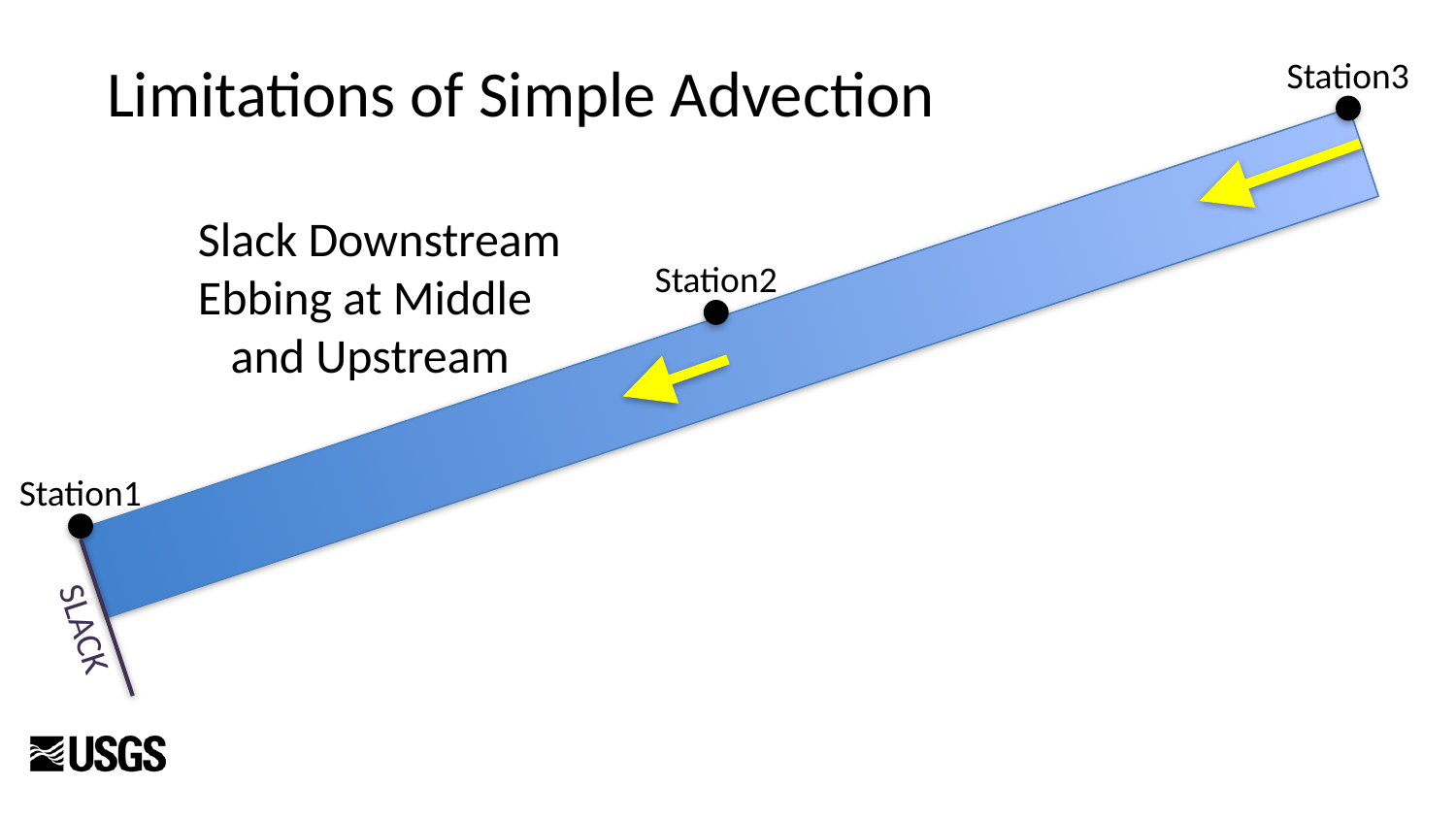

Station3
Limitations of Simple Advection

Slack Downstream
Ebbing at Middle
   and Upstream
Station2

Station1

SLACK